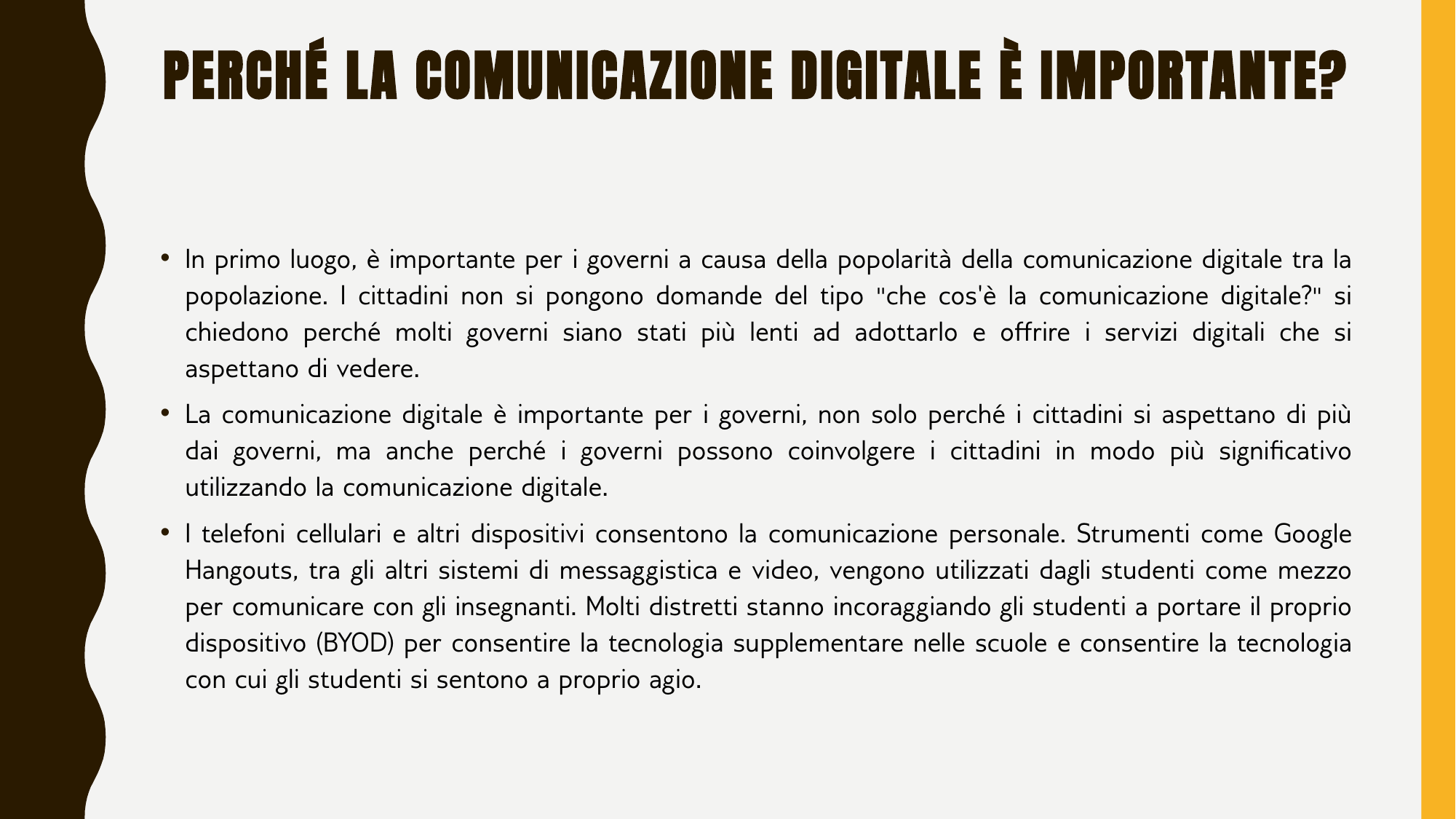

# Perché la comunicazione digitale è importante?
In primo luogo, è importante per i governi a causa della popolarità della comunicazione digitale tra la popolazione. I cittadini non si pongono domande del tipo "che cos'è la comunicazione digitale?" si chiedono perché molti governi siano stati più lenti ad adottarlo e offrire i servizi digitali che si aspettano di vedere.
La comunicazione digitale è importante per i governi, non solo perché i cittadini si aspettano di più dai governi, ma anche perché i governi possono coinvolgere i cittadini in modo più significativo utilizzando la comunicazione digitale.
I telefoni cellulari e altri dispositivi consentono la comunicazione personale. Strumenti come Google Hangouts, tra gli altri sistemi di messaggistica e video, vengono utilizzati dagli studenti come mezzo per comunicare con gli insegnanti. Molti distretti stanno incoraggiando gli studenti a portare il proprio dispositivo (BYOD) per consentire la tecnologia supplementare nelle scuole e consentire la tecnologia con cui gli studenti si sentono a proprio agio.